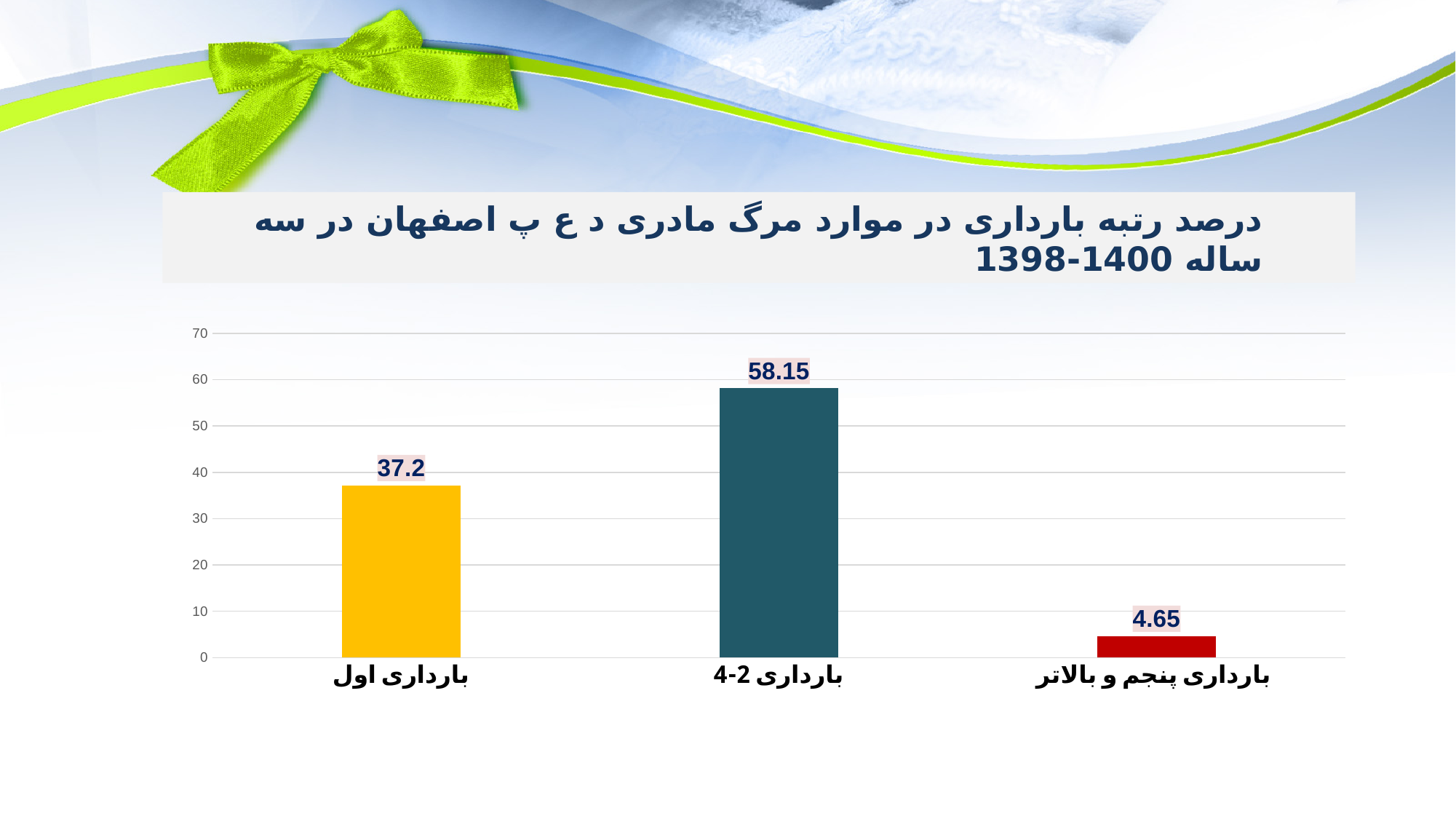

درصد رتبه بارداری در موارد مرگ مادری د ع پ اصفهان در سه ساله 1400-1398

### Chart

| Category | درصد |
|---|---|
| بارداری اول | 37.2 |
| بارداری 2-4 | 58.15 |
| بارداری پنجم و بالاتر  | 4.65 |